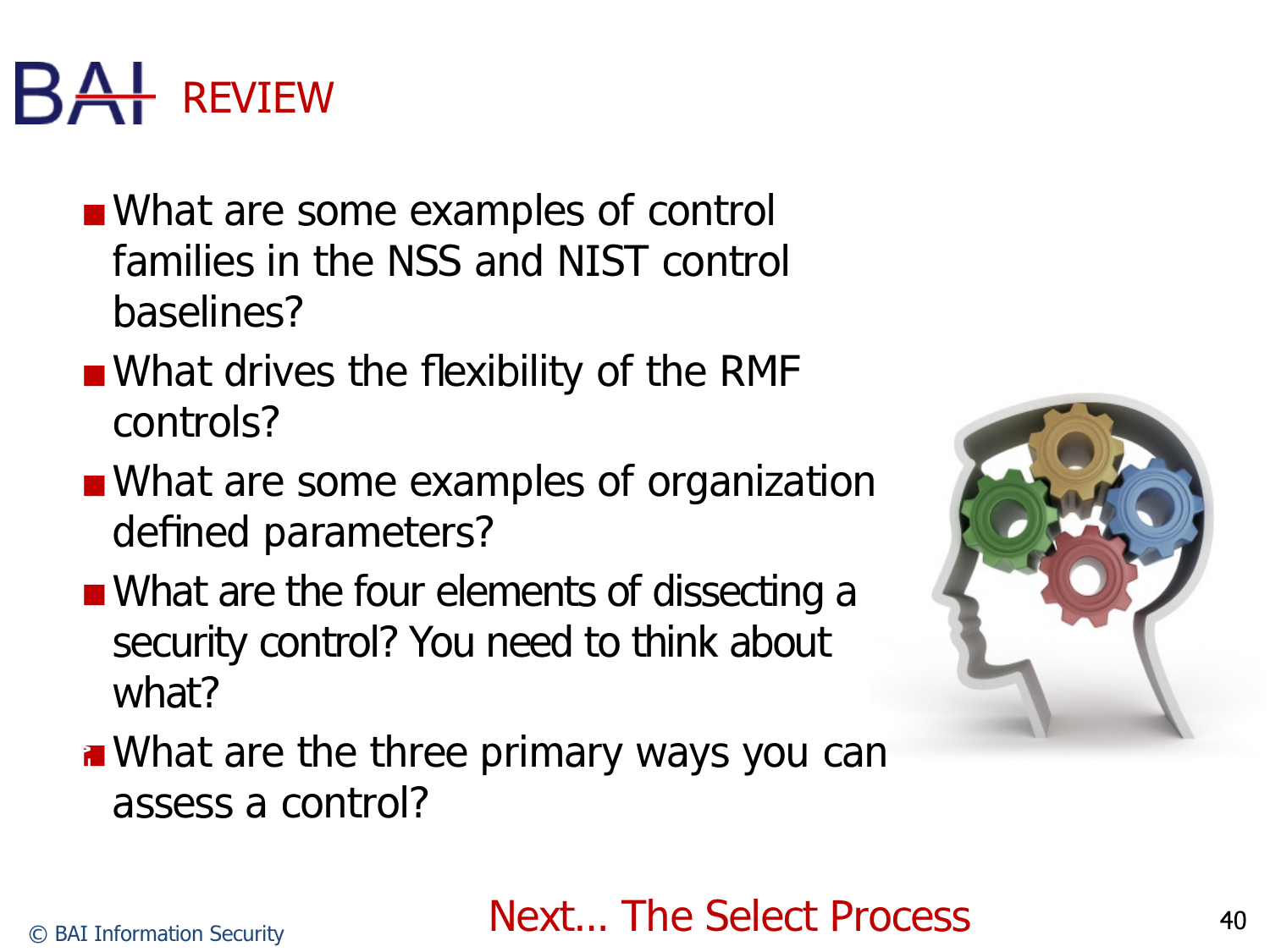

# REVIEW
What are some examples of control families in the NSS and NIST control baselines?
What drives the flexibility of the RMF controls?
What are some examples of organization defined parameters?
What are the four elements of dissecting a security control? You need to think about what?
What are the three primary ways you can assess a control?
Select Controls – Review
Next… The Select Process